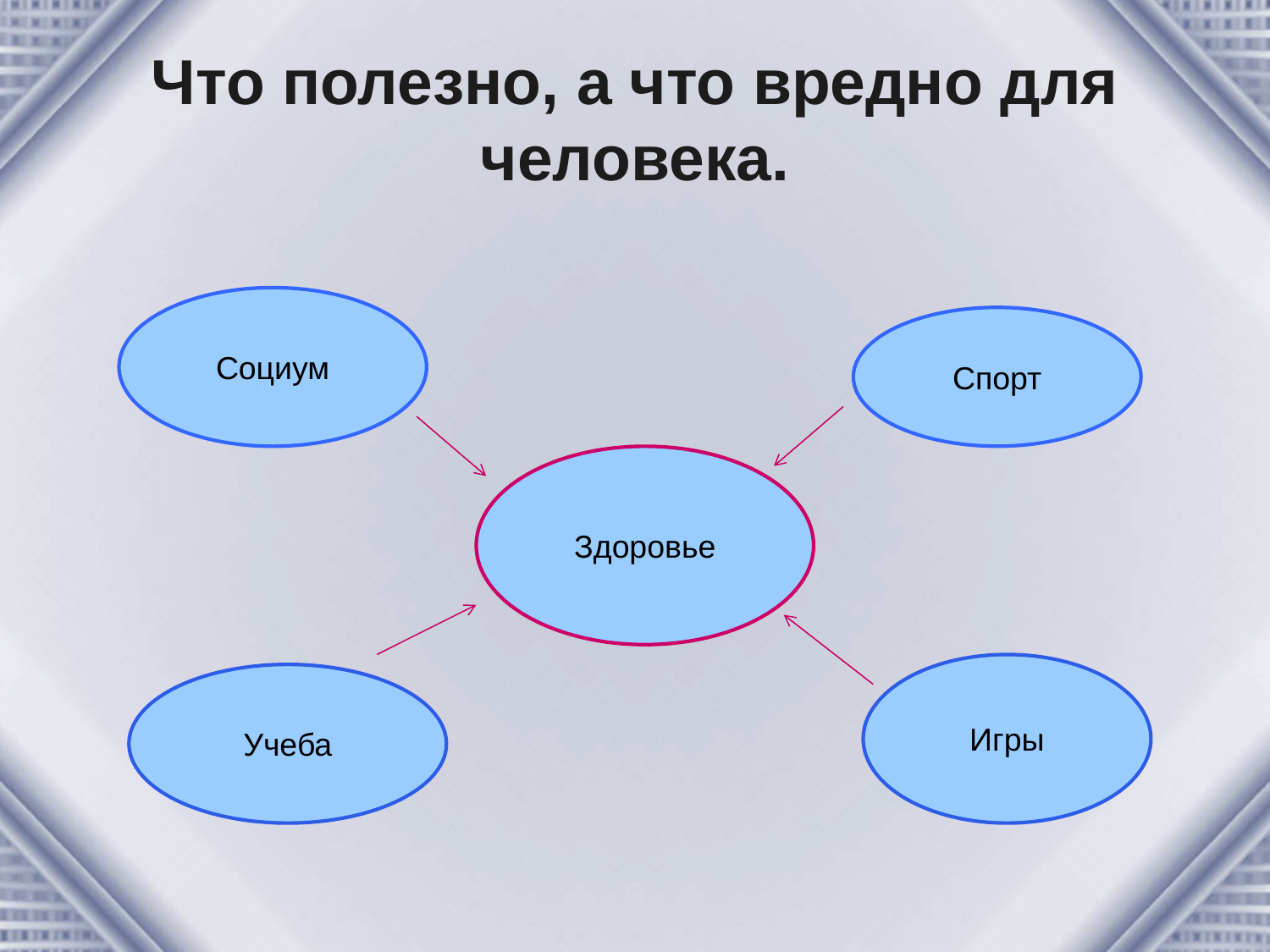

# Что полезно, а что вредно для человека.

Социум
Спорт
Здоровье
Игры
Учеба